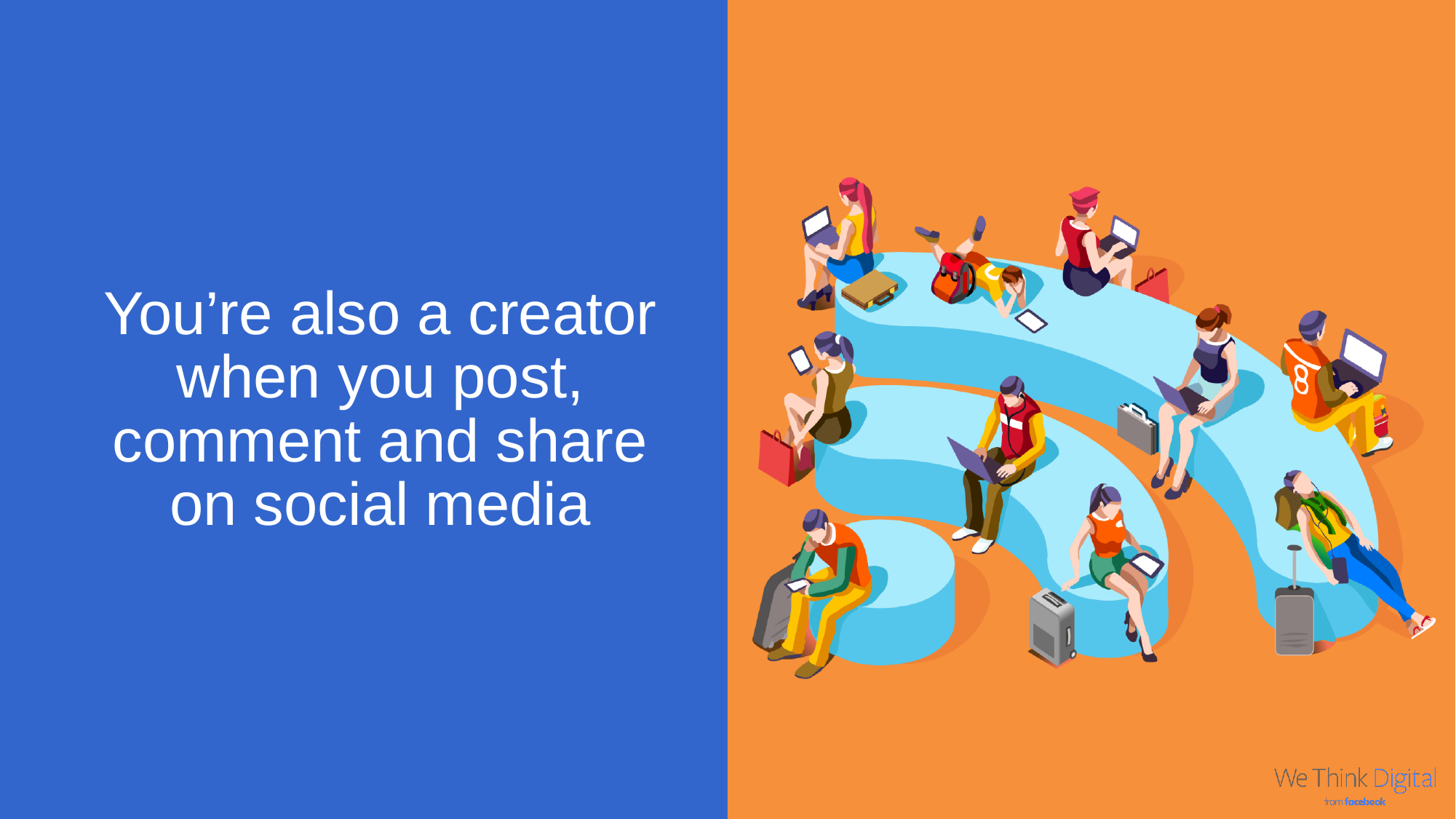

You’re also a creator when you post, comment and share
on social media